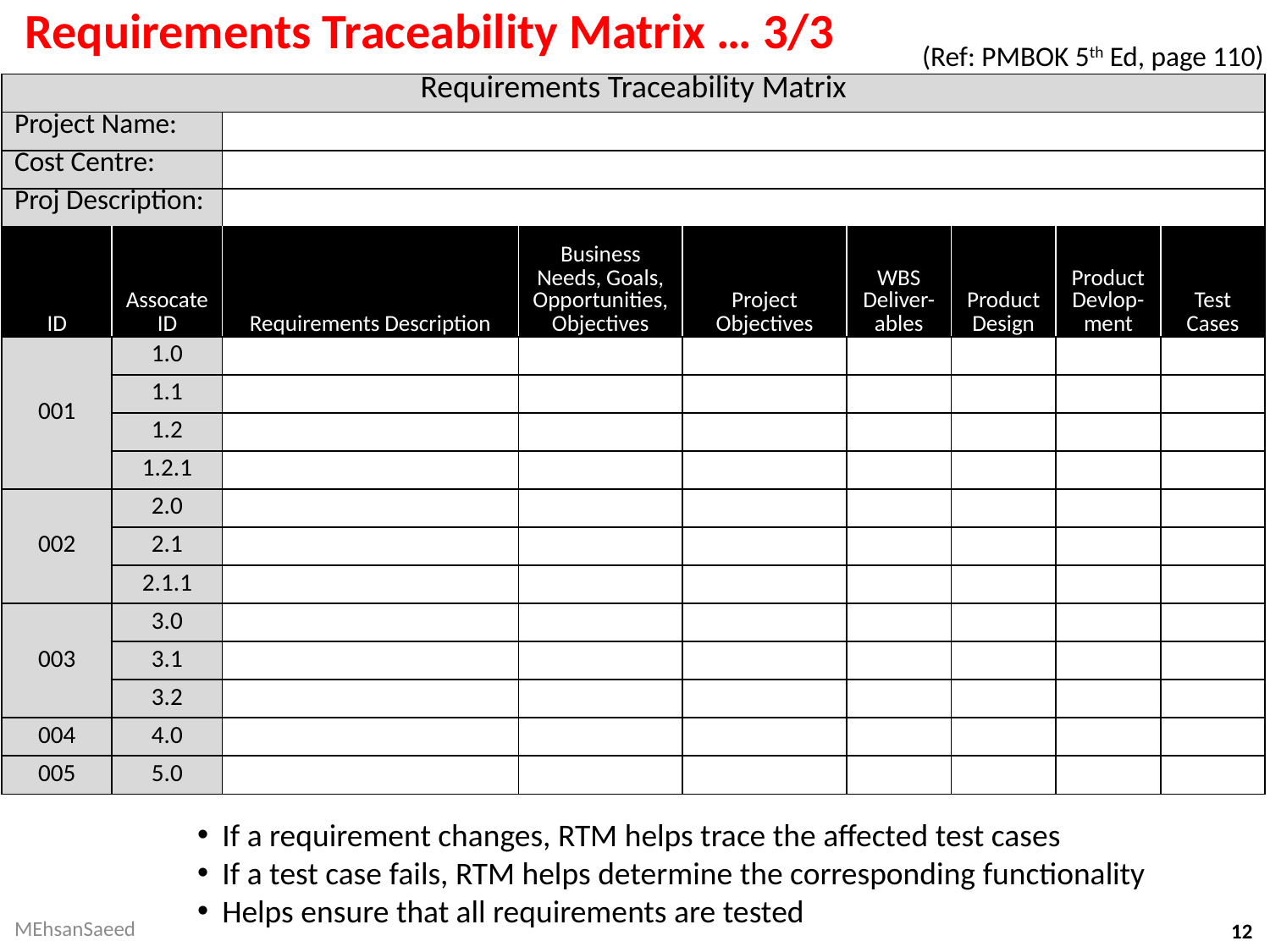

# Requirements Traceability Matrix … 3/3
(Ref: PMBOK 5th Ed, page 110)
| Requirements Traceability Matrix |  |  |  |  |  |  |  |  |
| --- | --- | --- | --- | --- | --- | --- | --- | --- |
| Project Name: |  |  |  |  |  |  |  |  |
| Cost Centre: |  |  |  |  |  |  |  |  |
| Proj Description: |  |  |  |  |  |  |  |  |
| ID | Assocate ID | Requirements Description | Business Needs, Goals, Opportunities, Objectives | Project Objectives | WBS Deliver-ables | Product Design | Product Devlop-ment | Test Cases |
| 001 | 1.0 |  |  |  |  |  |  |  |
|  | 1.1 |  |  |  |  |  |  |  |
|  | 1.2 |  |  |  |  |  |  |  |
|  | 1.2.1 |  |  |  |  |  |  |  |
| 002 | 2.0 |  |  |  |  |  |  |  |
|  | 2.1 |  |  |  |  |  |  |  |
|  | 2.1.1 |  |  |  |  |  |  |  |
| 003 | 3.0 |  |  |  |  |  |  |  |
|  | 3.1 |  |  |  |  |  |  |  |
|  | 3.2 |  |  |  |  |  |  |  |
| 004 | 4.0 |  |  |  |  |  |  |  |
| 005 | 5.0 |  |  |  |  |  |  |  |
If a requirement changes, RTM helps trace the affected test cases
If a test case fails, RTM helps determine the corresponding functionality
Helps ensure that all requirements are tested
MEhsanSaeed
12